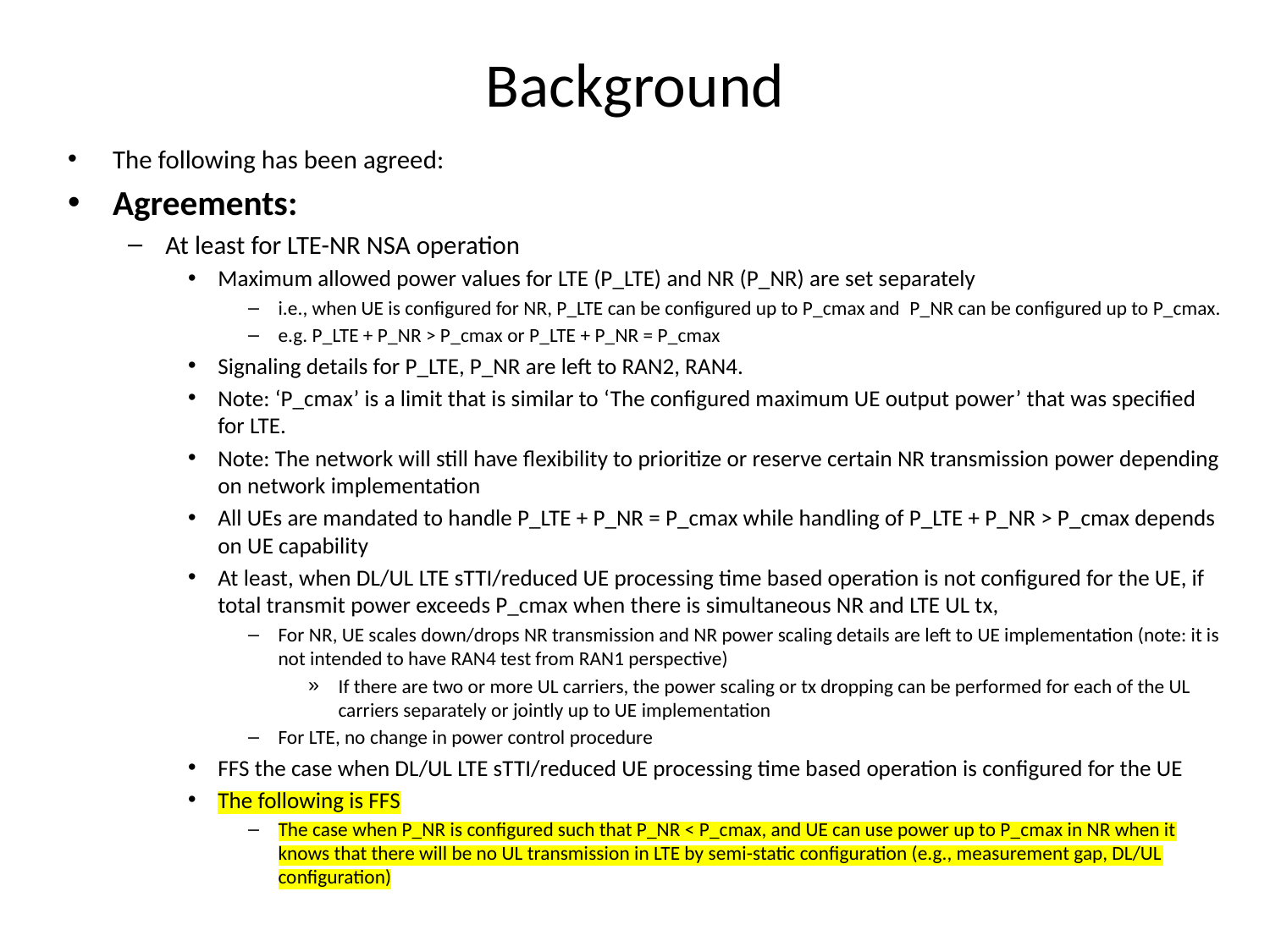

# Background
The following has been agreed:
Agreements:
At least for LTE-NR NSA operation
Maximum allowed power values for LTE (P_LTE) and NR (P_NR) are set separately
i.e., when UE is configured for NR, P_LTE can be configured up to P_cmax and  P_NR can be configured up to P_cmax.
e.g. P_LTE + P_NR > P_cmax or P_LTE + P_NR = P_cmax
Signaling details for P_LTE, P_NR are left to RAN2, RAN4.
Note: ‘P_cmax’ is a limit that is similar to ‘The configured maximum UE output power’ that was specified for LTE.
Note: The network will still have flexibility to prioritize or reserve certain NR transmission power depending on network implementation
All UEs are mandated to handle P_LTE + P_NR = P_cmax while handling of P_LTE + P_NR > P_cmax depends on UE capability
At least, when DL/UL LTE sTTI/reduced UE processing time based operation is not configured for the UE, if total transmit power exceeds P_cmax when there is simultaneous NR and LTE UL tx,
For NR, UE scales down/drops NR transmission and NR power scaling details are left to UE implementation (note: it is not intended to have RAN4 test from RAN1 perspective)
If there are two or more UL carriers, the power scaling or tx dropping can be performed for each of the UL carriers separately or jointly up to UE implementation
For LTE, no change in power control procedure
FFS the case when DL/UL LTE sTTI/reduced UE processing time based operation is configured for the UE
The following is FFS
The case when P_NR is configured such that P_NR < P_cmax, and UE can use power up to P_cmax in NR when it knows that there will be no UL transmission in LTE by semi-static configuration (e.g., measurement gap, DL/UL configuration)